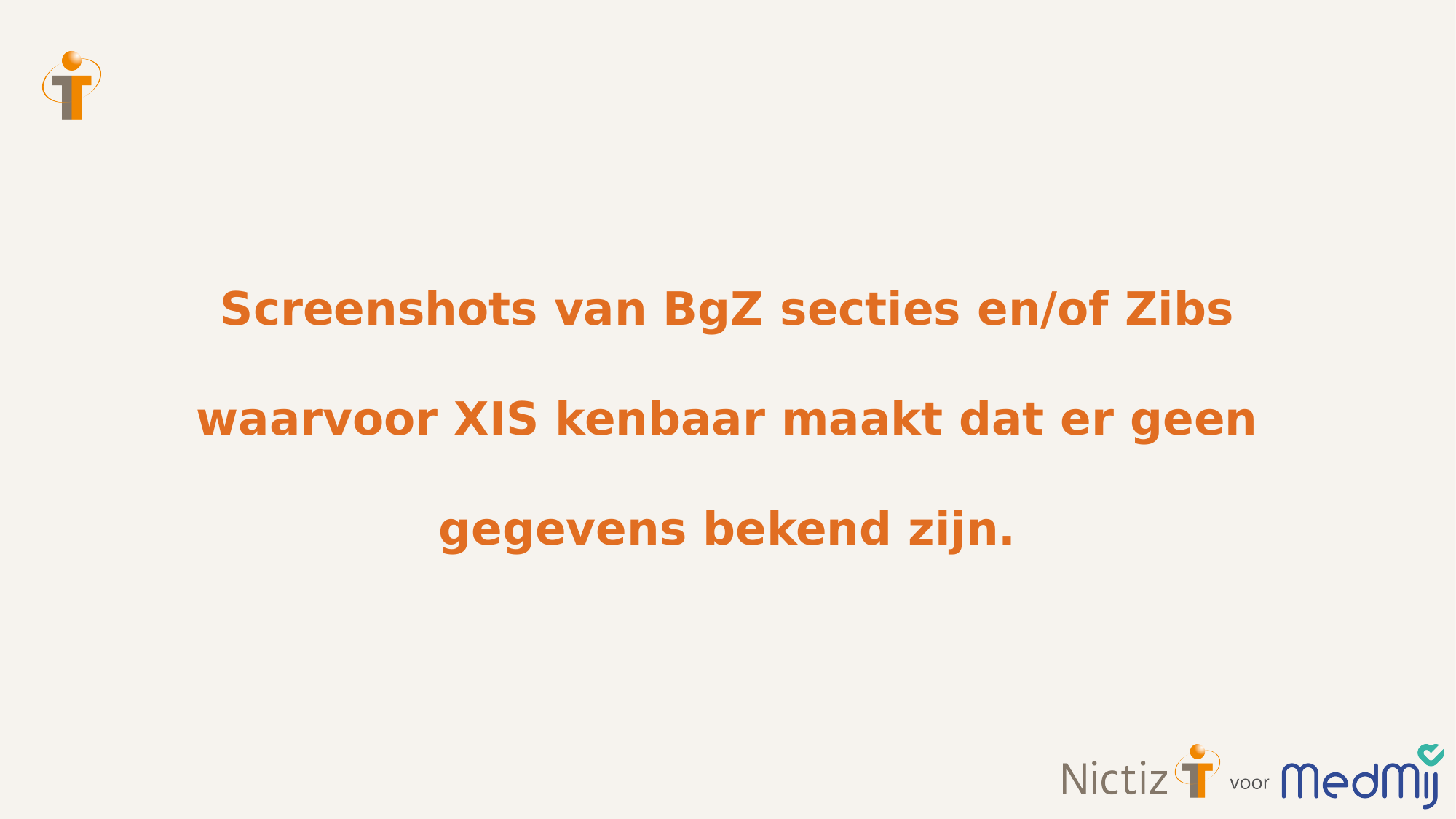

# Screenshots van BgZ secties en/of Zibs waarvoor XIS kenbaar maakt dat er geen gegevens bekend zijn.